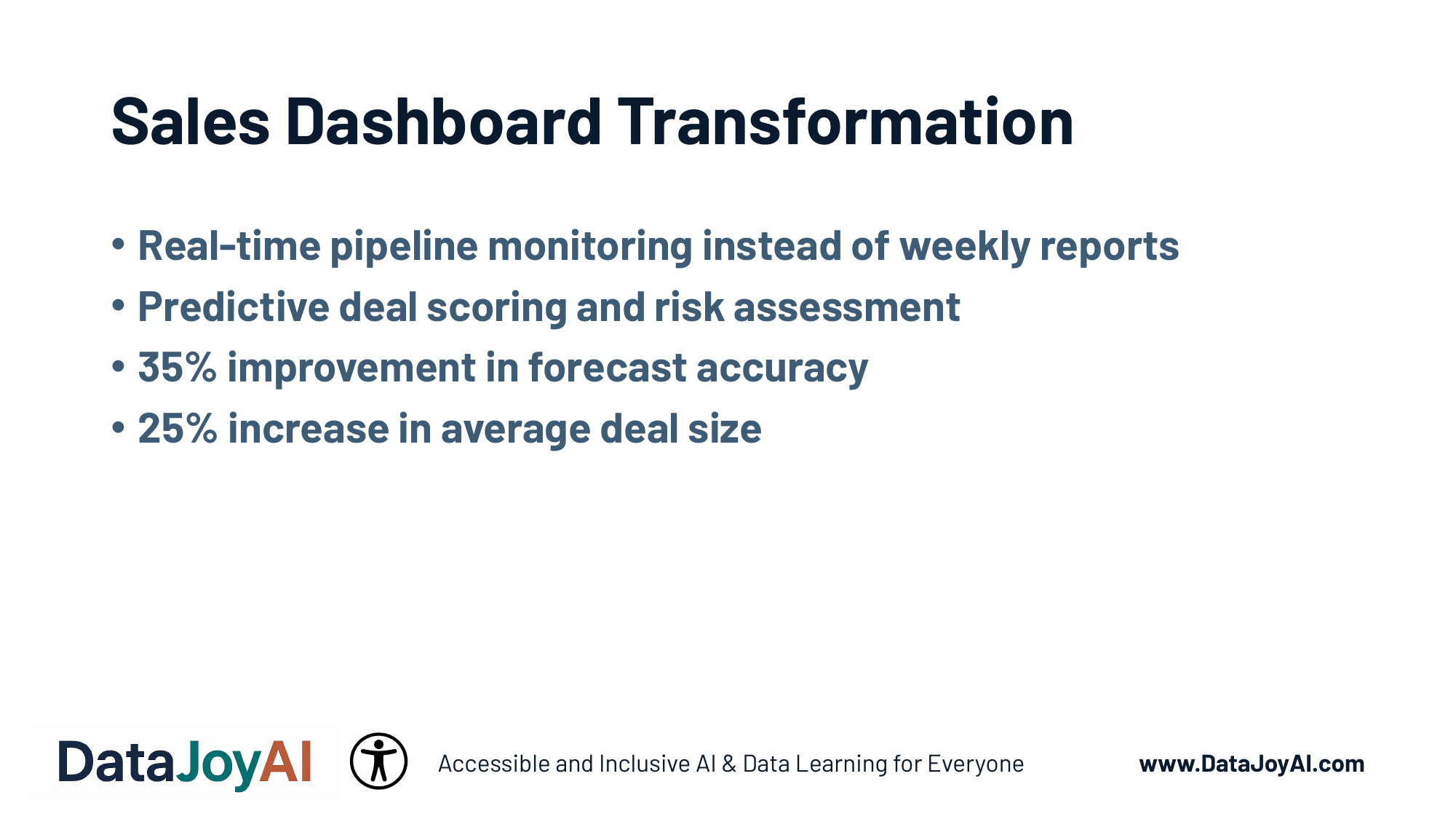

# Sales Dashboard Transformation
Real-time pipeline monitoring instead of weekly reports
Predictive deal scoring and risk assessment
35% improvement in forecast accuracy
25% increase in average deal size